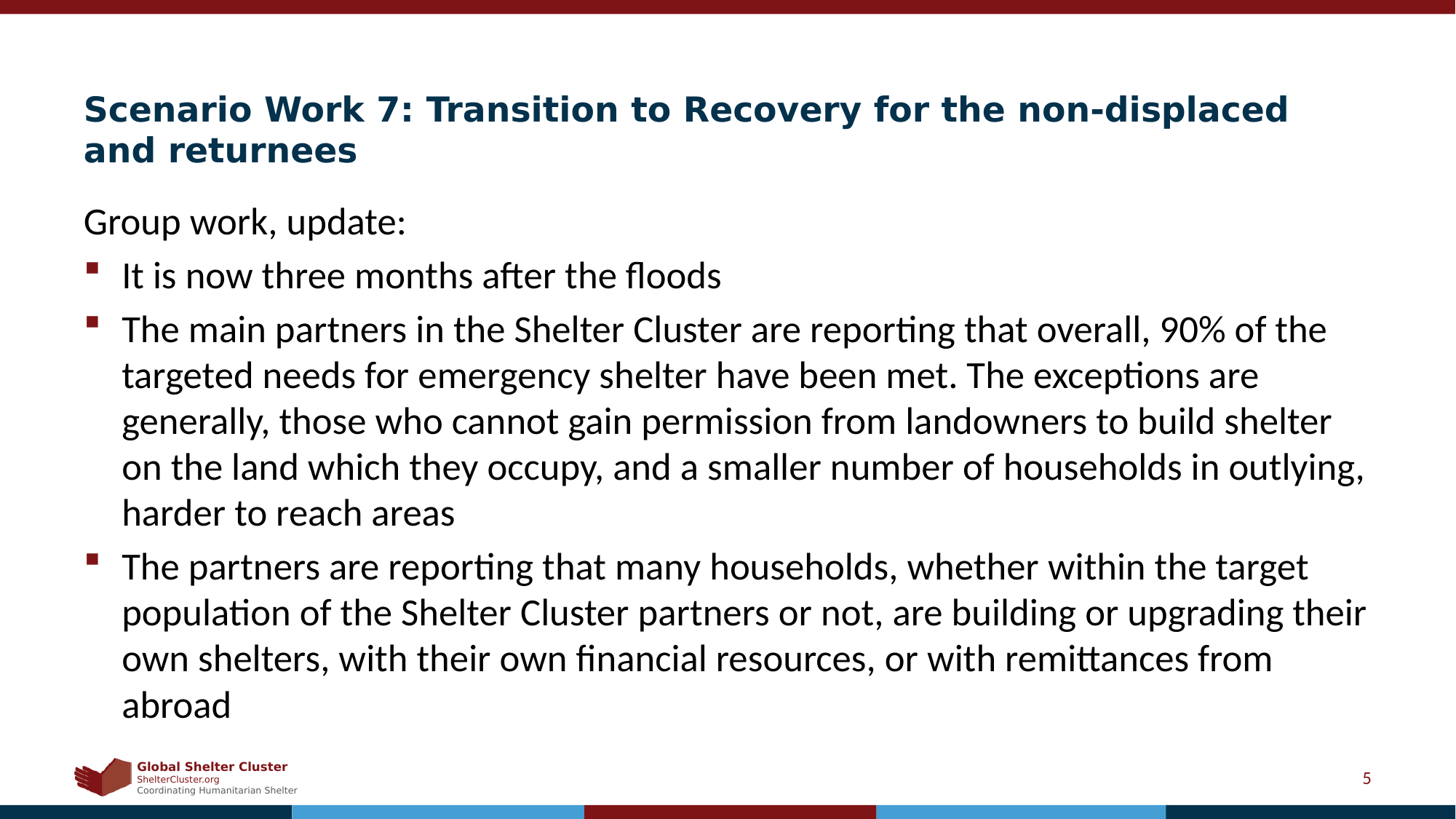

# Scenario Work 7: Transition to Recovery for the non-displaced and returnees
Group work, update:
It is now three months after the floods
The main partners in the Shelter Cluster are reporting that overall, 90% of the targeted needs for emergency shelter have been met. The exceptions are generally, those who cannot gain permission from landowners to build shelter on the land which they occupy, and a smaller number of households in outlying, harder to reach areas
The partners are reporting that many households, whether within the target population of the Shelter Cluster partners or not, are building or upgrading their own shelters, with their own financial resources, or with remittances from abroad

5